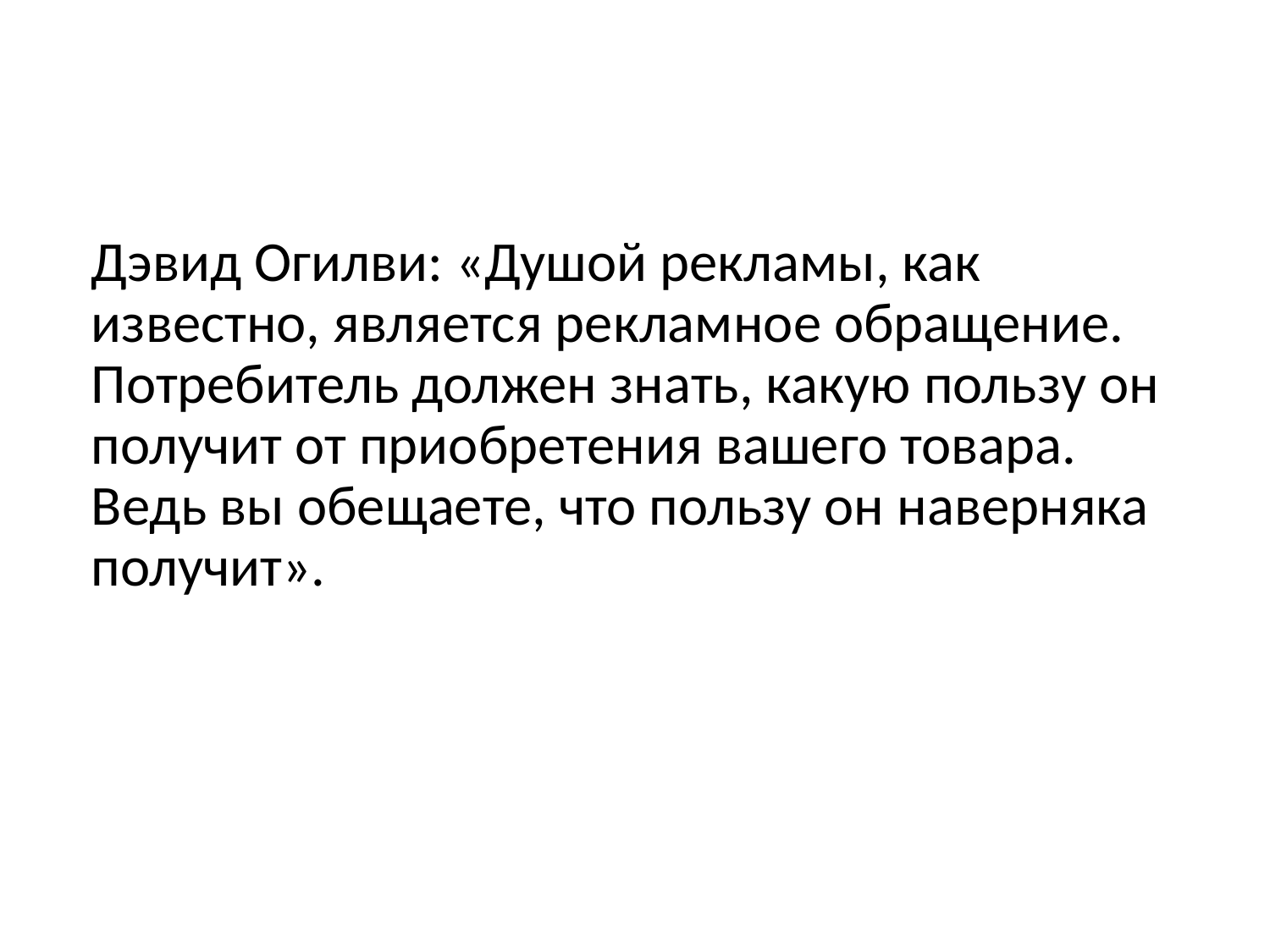

Дэвид Огилви: «Душой рекламы, как известно, является рекламное обращение. Потребитель должен знать, какую пользу он получит от приобретения вашего товара. Ведь вы обещаете, что пользу он наверняка получит».